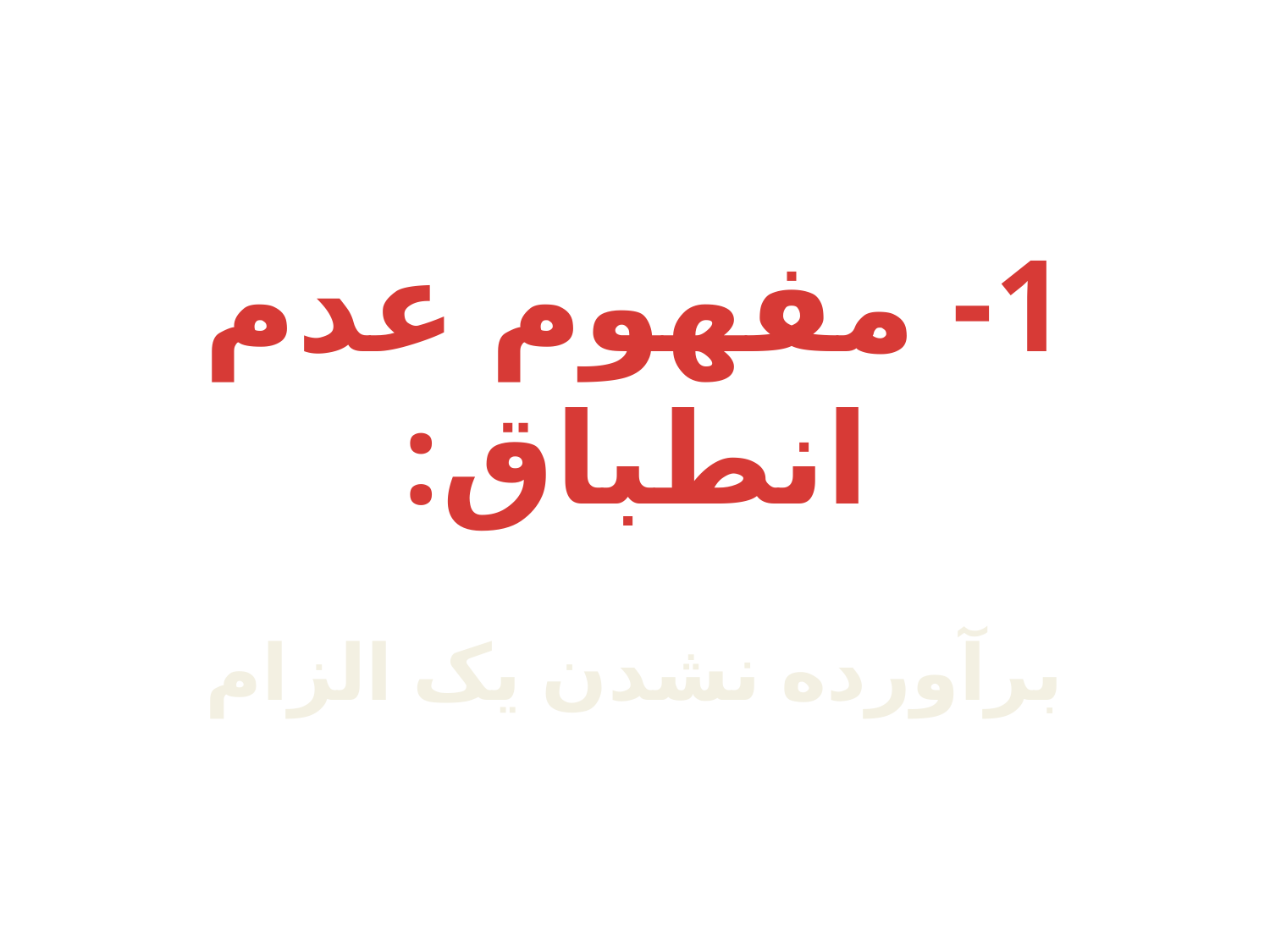

# 1- مفهوم عدم انطباق: برآورده نشدن یک الزام